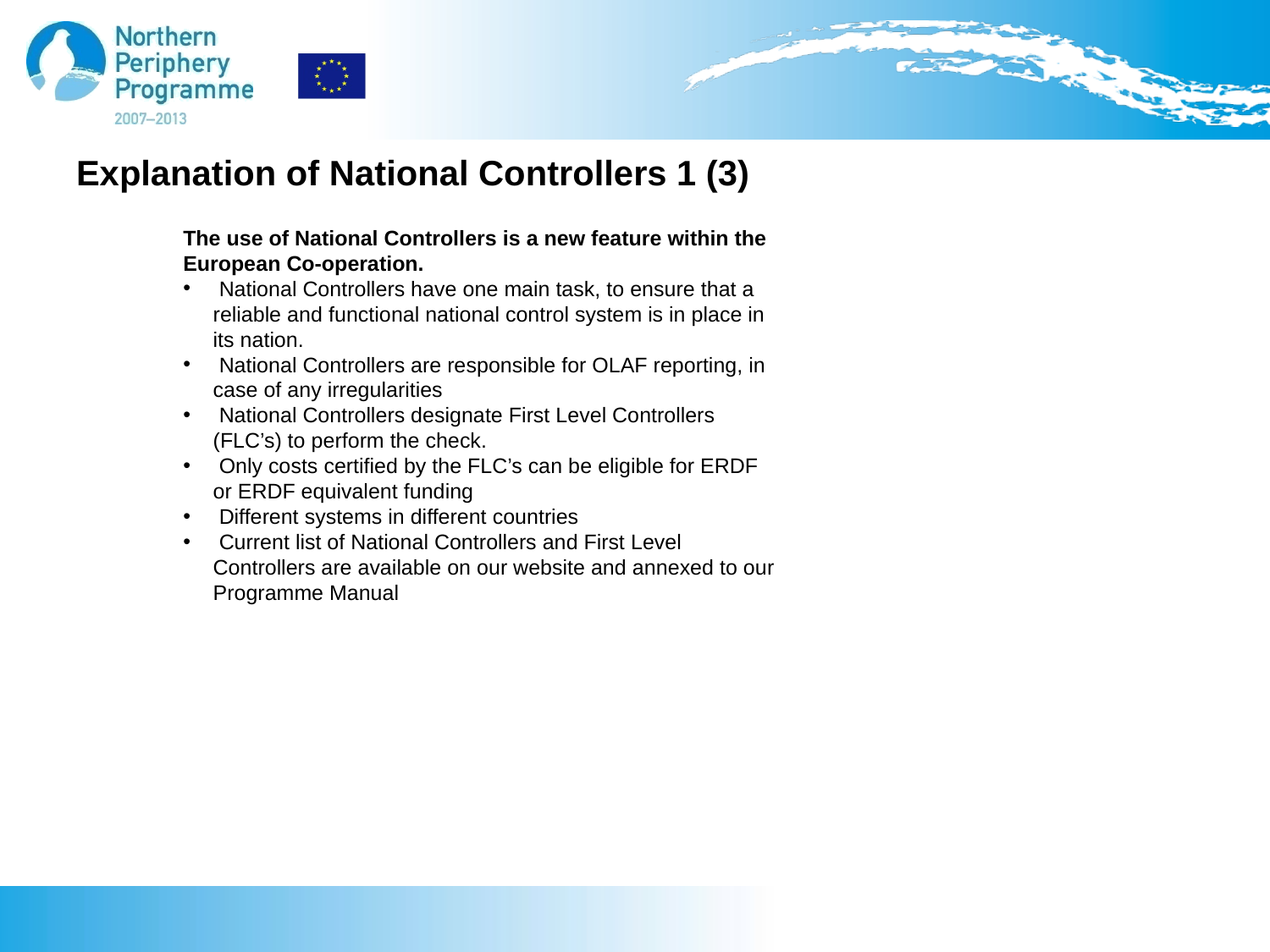

# Explanation of National Controllers 1 (3)
The use of National Controllers is a new feature within the European Co-operation.
 National Controllers have one main task, to ensure that a reliable and functional national control system is in place in its nation.
 National Controllers are responsible for OLAF reporting, in case of any irregularities
 National Controllers designate First Level Controllers (FLC’s) to perform the check.
 Only costs certified by the FLC’s can be eligible for ERDF or ERDF equivalent funding
 Different systems in different countries
 Current list of National Controllers and First Level Controllers are available on our website and annexed to our Programme Manual